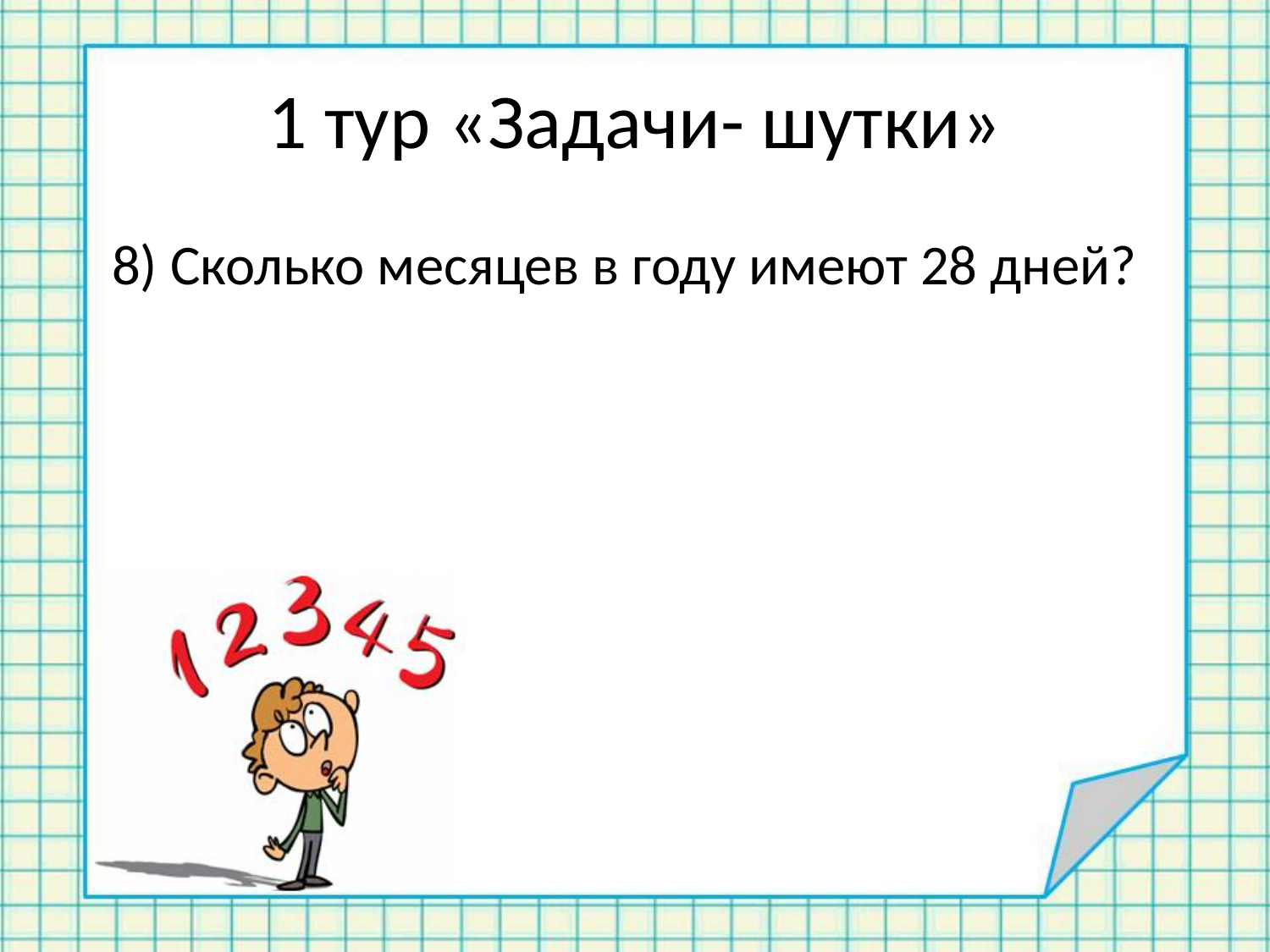

# 1 тур «Задачи- шутки»
8) Сколько месяцев в году имеют 28 дней?